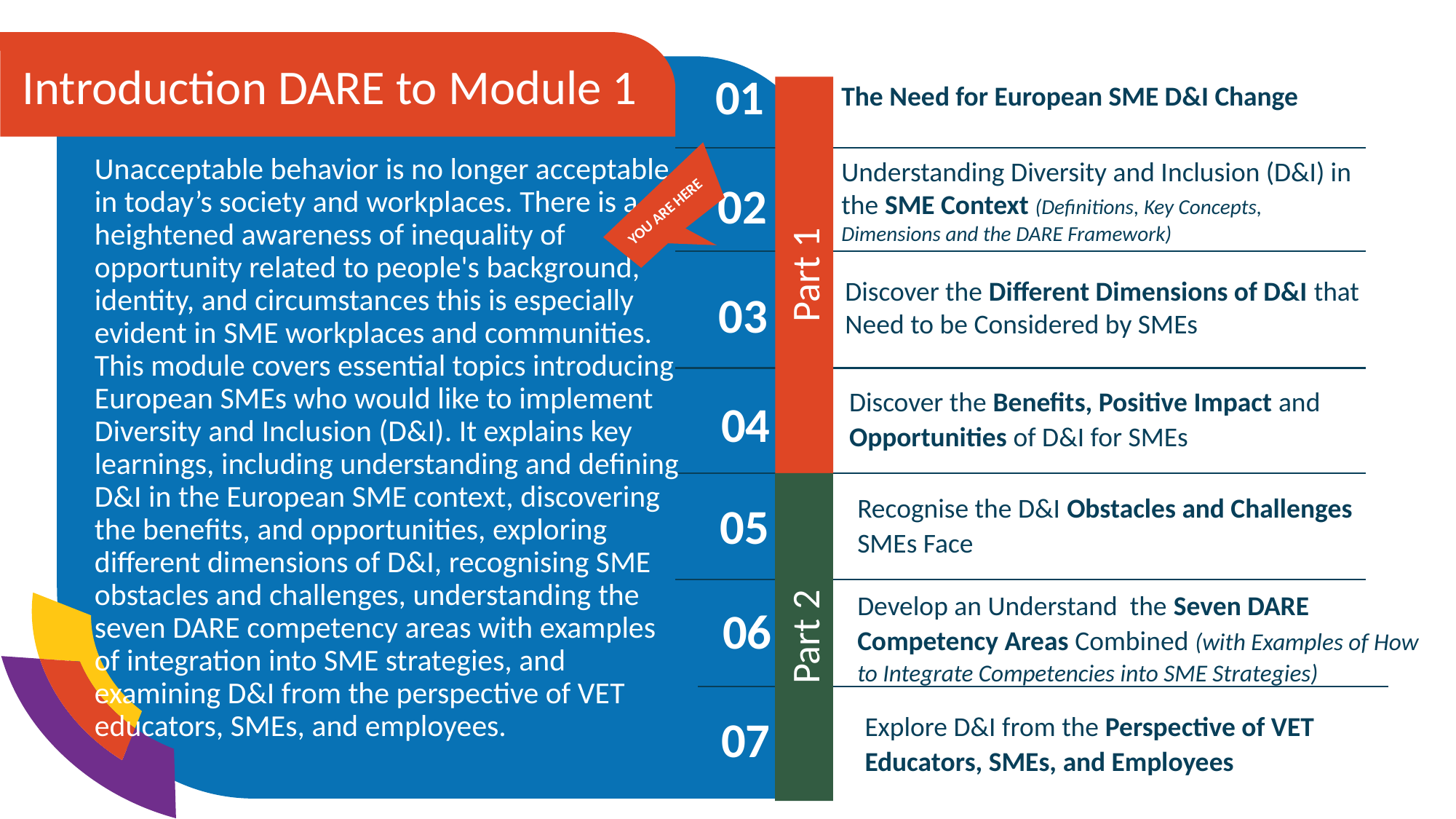

Introduction DARE to Module 1
The Need for European SME D&I Change
01
Unacceptable behavior is no longer acceptable in today’s society and workplaces. There is a heightened awareness of inequality of opportunity related to people's background, identity, and circumstances this is especially evident in SME workplaces and communities. This module covers essential topics introducing European SMEs who would like to implement Diversity and Inclusion (D&I). It explains key learnings, including understanding and defining D&I in the European SME context, discovering the benefits, and opportunities, exploring different dimensions of D&I, recognising SME obstacles and challenges, understanding the seven DARE competency areas with examples of integration into SME strategies, and examining D&I from the perspective of VET educators, SMEs, and employees.
Understanding Diversity and Inclusion (D&I) in the SME Context (Definitions, Key Concepts, Dimensions and the DARE Framework)
02

YOU ARE HERE
Part 1
Discover the Different Dimensions of D&I that Need to be Considered by SMEs
03
Discover the Benefits, Positive Impact and Opportunities of D&I for SMEs
04
Recognise the D&I Obstacles and Challenges SMEs Face
05
06
Develop an Understand  the Seven DARE Competency Areas Combined (with Examples of How to Integrate Competencies into SME Strategies)
Part 2
Explore D&I from the Perspective of VET Educators, SMEs, and Employees
07